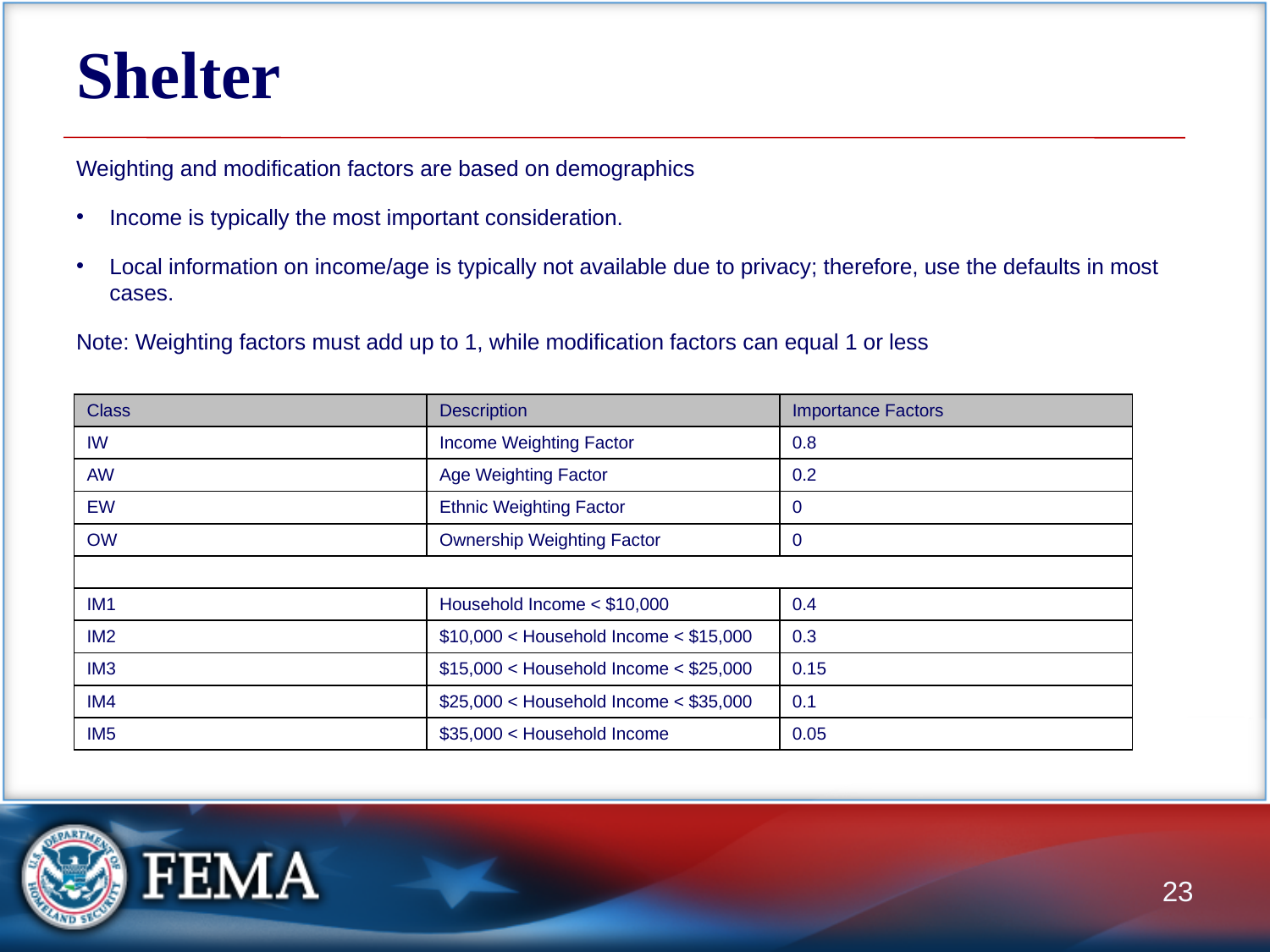

# Shelter
Weighting and modification factors are based on demographics
Income is typically the most important consideration.
Local information on income/age is typically not available due to privacy; therefore, use the defaults in most cases.
Note: Weighting factors must add up to 1, while modification factors can equal 1 or less
| Class | Description | Importance Factors |
| --- | --- | --- |
| IW | Income Weighting Factor | 0.8 |
| AW | Age Weighting Factor | 0.2 |
| EW | Ethnic Weighting Factor | 0 |
| OW | Ownership Weighting Factor | 0 |
|  |  |  |
| IM1 | Household Income < $10,000 | 0.4 |
| IM2 | $10,000 < Household Income < $15,000 | 0.3 |
| IM3 | $15,000 < Household Income < $25,000 | 0.15 |
| IM4 | $25,000 < Household Income < $35,000 | 0.1 |
| IM5 | $35,000 < Household Income | 0.05 |
23